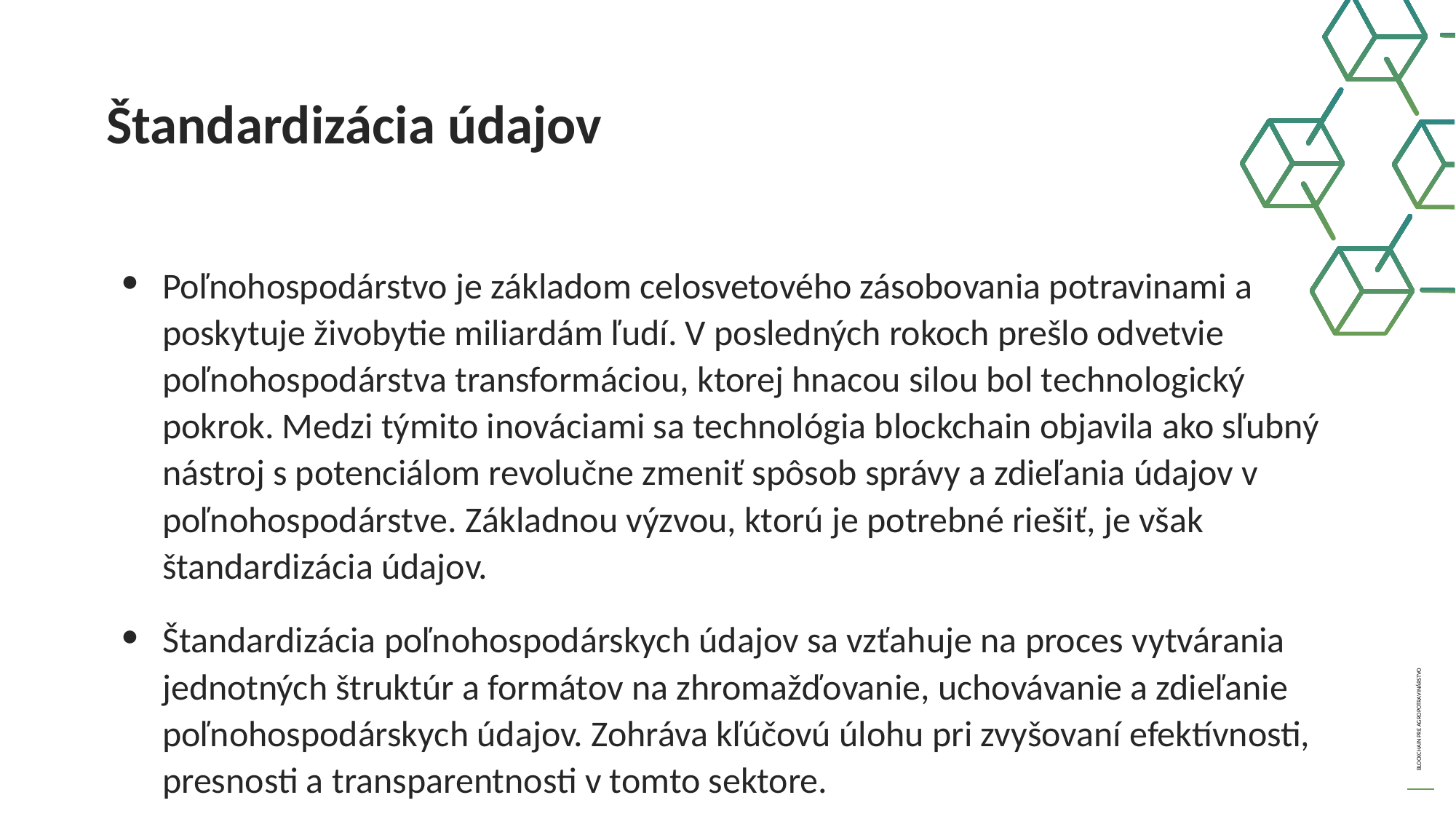

Štandardizácia údajov
Poľnohospodárstvo je základom celosvetového zásobovania potravinami a poskytuje živobytie miliardám ľudí. V posledných rokoch prešlo odvetvie poľnohospodárstva transformáciou, ktorej hnacou silou bol technologický pokrok. Medzi týmito inováciami sa technológia blockchain objavila ako sľubný nástroj s potenciálom revolučne zmeniť spôsob správy a zdieľania údajov v poľnohospodárstve. Základnou výzvou, ktorú je potrebné riešiť, je však štandardizácia údajov.
Štandardizácia poľnohospodárskych údajov sa vzťahuje na proces vytvárania jednotných štruktúr a formátov na zhromažďovanie, uchovávanie a zdieľanie poľnohospodárskych údajov. Zohráva kľúčovú úlohu pri zvyšovaní efektívnosti, presnosti a transparentnosti v tomto sektore.